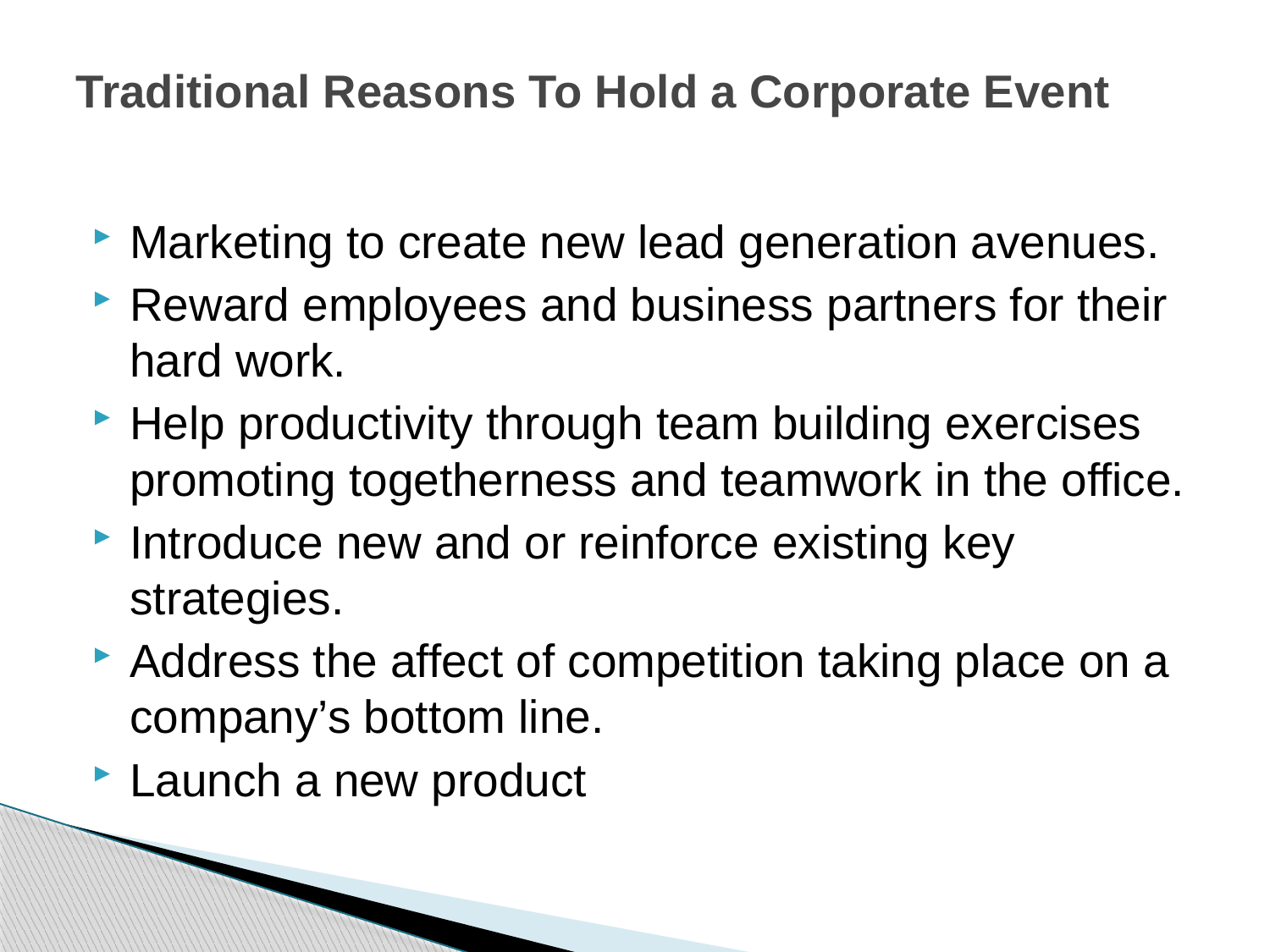

# Traditional Reasons To Hold a Corporate Event
Marketing to create new lead generation avenues.
Reward employees and business partners for their hard work.
Help productivity through team building exercises promoting togetherness and teamwork in the office.
Introduce new and or reinforce existing key strategies.
Address the affect of competition taking place on a company’s bottom line.
Launch a new product